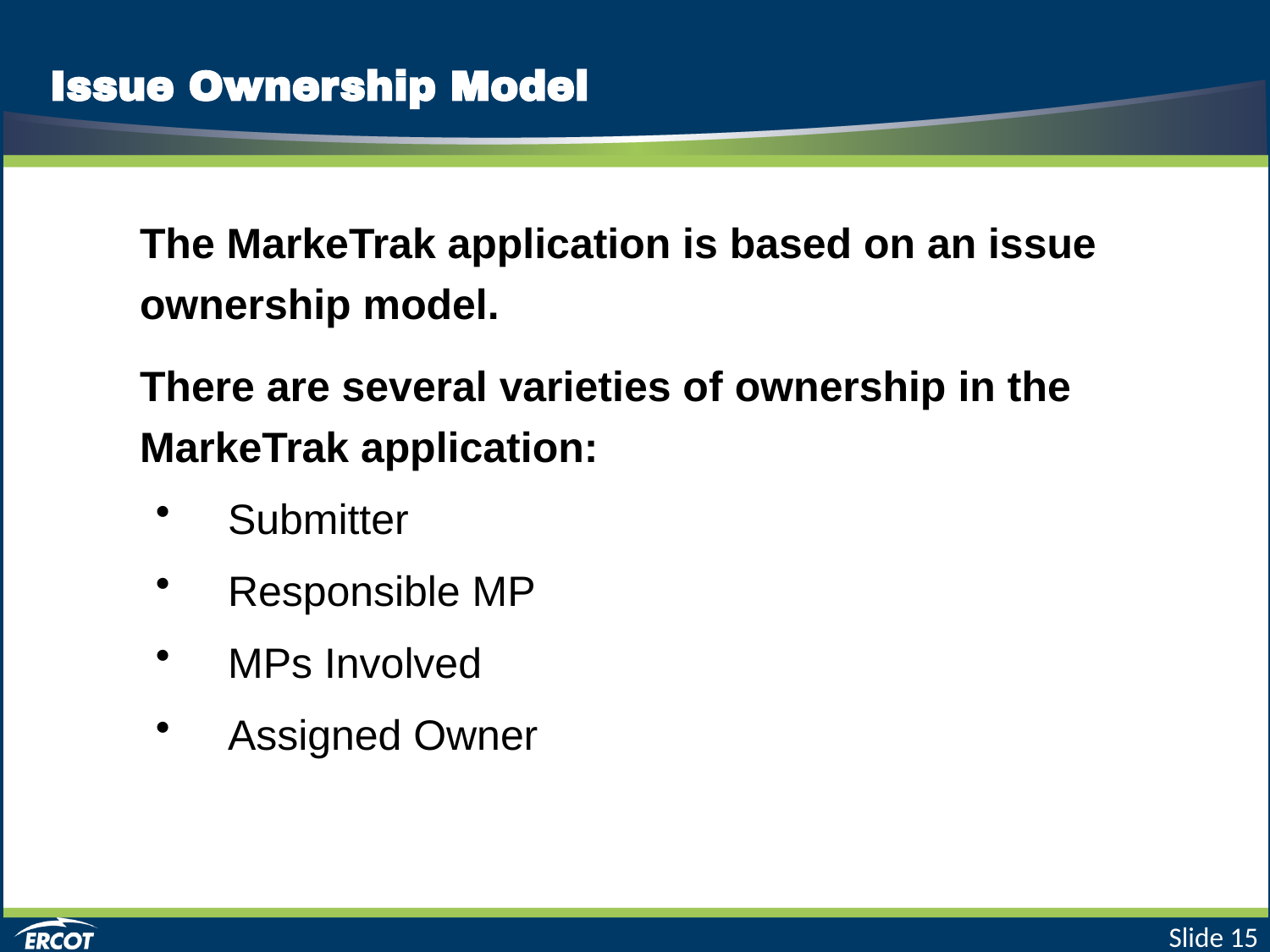

# Issue Ownership Model
The MarkeTrak application is based on an issue ownership model.
There are several varieties of ownership in the MarkeTrak application:
Submitter
Responsible MP
MPs Involved
Assigned Owner